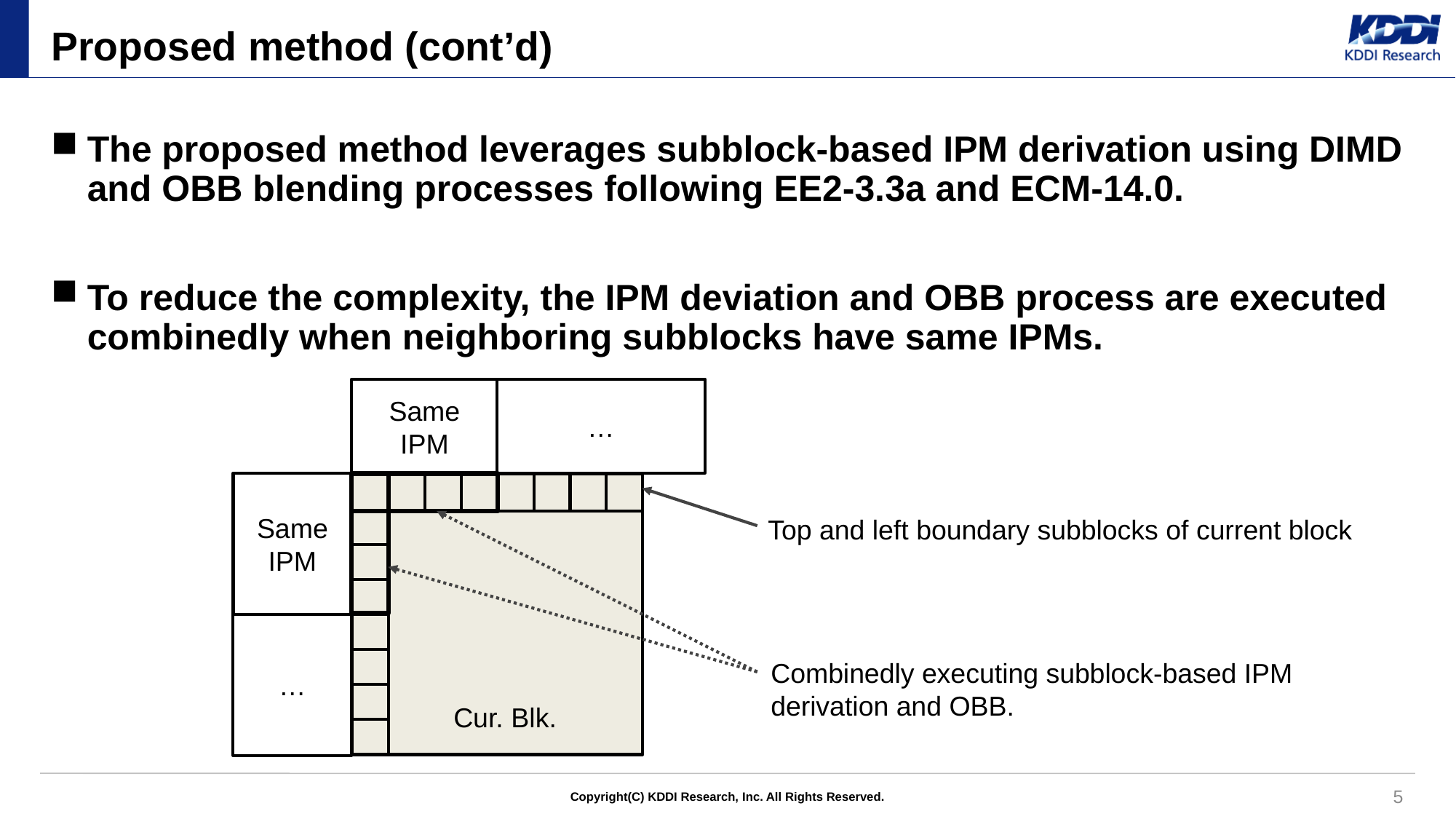

# Proposed method (cont’d)
The proposed method leverages subblock-based IPM derivation using DIMD and OBB blending processes following EE2-3.3a and ECM-14.0.

To reduce the complexity, the IPM deviation and OBB process are executed combinedly when neighboring subblocks have same IPMs.

…
Same IPM
Same
IPM

…
Cur. Blk.

Top and left boundary subblocks of current block

Combinedly executing subblock-based IPM derivation and OBB.
5